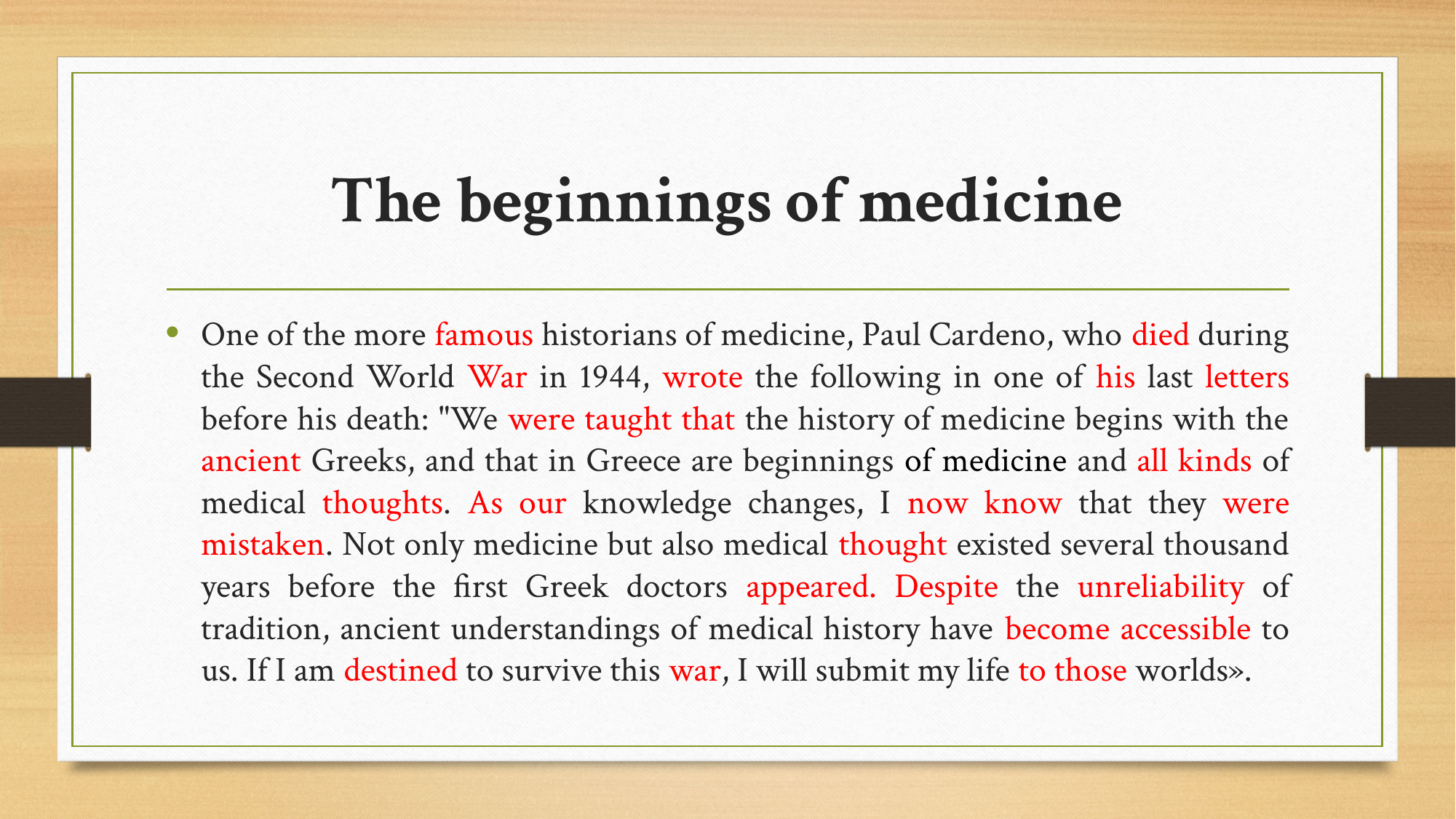

# The beginnings of medicine
One of the more famous historians of medicine, Paul Cardeno, who died during the Second World War in 1944, wrote the following in one of his last letters before his death: "We were taught that the history of medicine begins with the ancient Greeks, and that in Greece are beginnings of medicine and all kinds of medical thoughts. As our knowledge changes, I now know that they were mistaken. Not only medicine but also medical thought existed several thousand years before the first Greek doctors appeared. Despite the unreliability of tradition, ancient understandings of medical history have become accessible to us. If I am destined to survive this war, I will submit my life to those worlds».